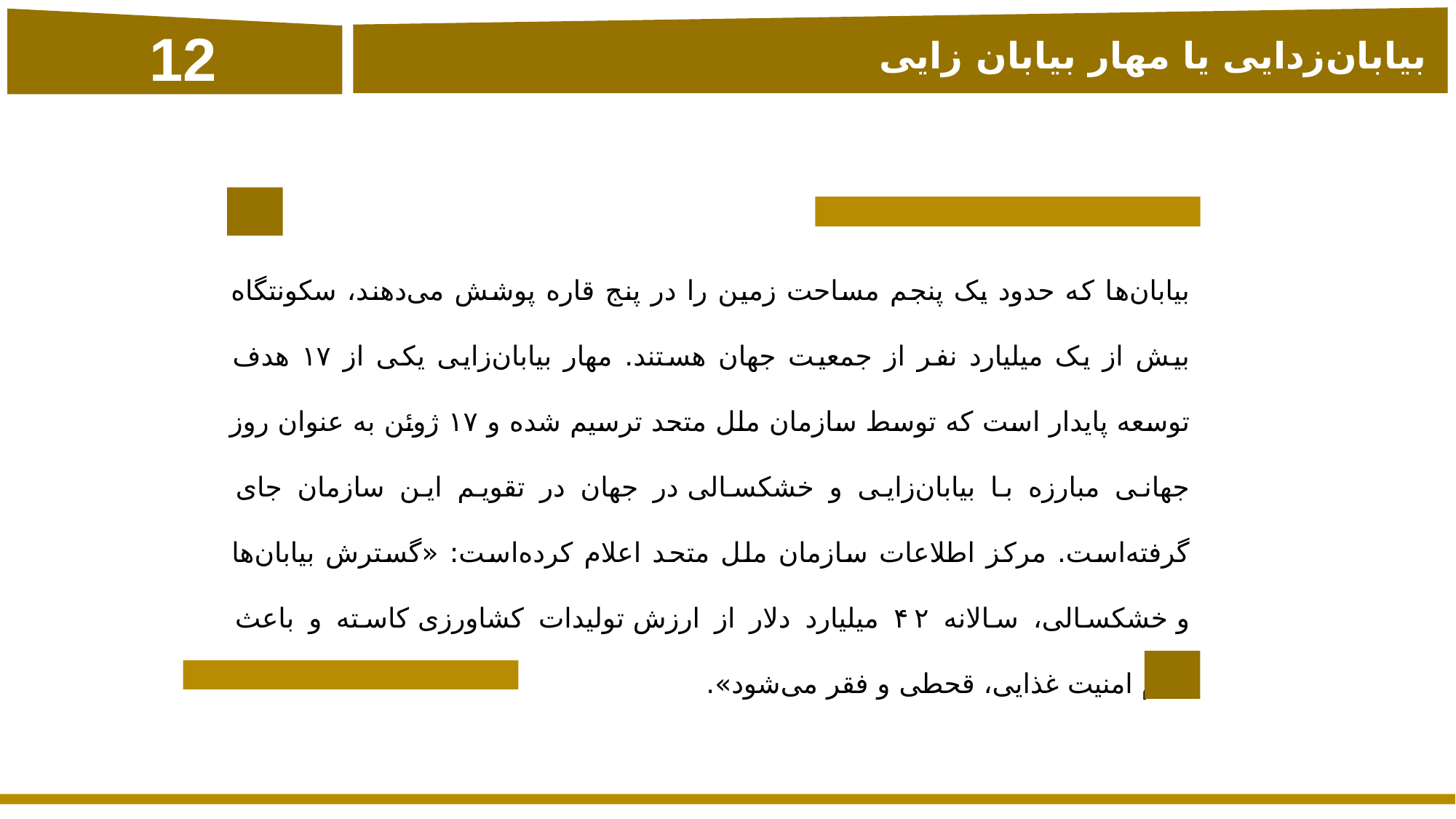

12
بیابان‌زدایی یا مهار بیابان زایی

بیابان‌ها که حدود یک پنجم مساحت زمین را در پنج قاره پوشش می‌دهند، سکونتگاه بیش از یک میلیارد نفر از جمعیت جهان هستند. مهار بیابان‌زایی یکی از ۱۷ هدف توسعه پایدار است که توسط سازمان ملل متحد ترسیم شده و ۱۷ ژوئن به عنوان روز جهانی مبارزه با بیابان‌زایی و خشکسالی در جهان در تقویم این سازمان جای گرفته‌است. مرکز اطلاعات سازمان ملل متحد اعلام کرده‌است: «گسترش بیابان‌ها و خشکسالی، سالانه ۴۲ میلیارد دلار از ارزش تولیدات کشاورزی کاسته و باعث عدم امنیت غذایی، قحطی و فقر می‌شود».